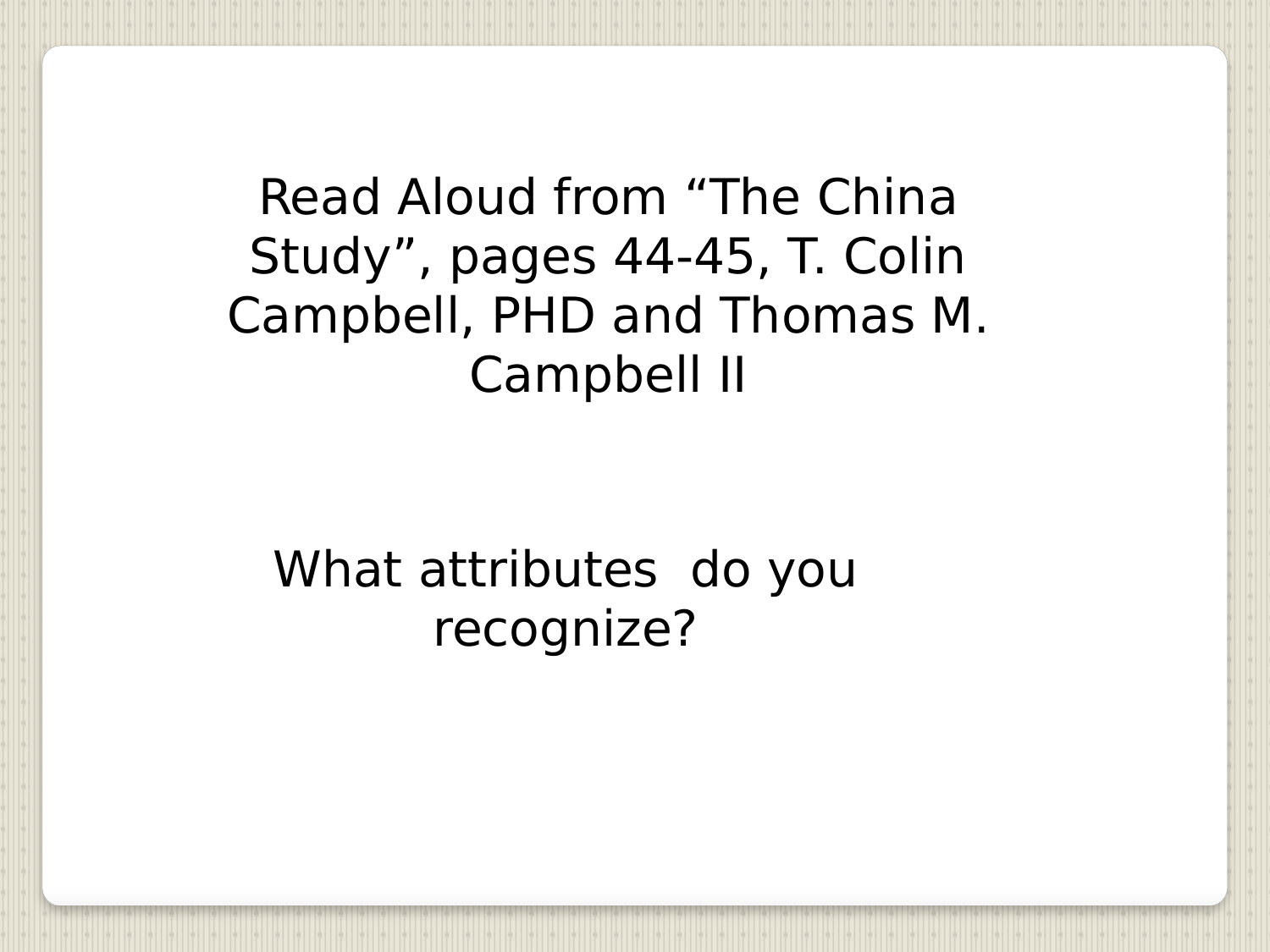

Read Aloud from “The China Study”, pages 44-45, T. Colin Campbell, PHD and Thomas M. Campbell II
What attributes  do you recognize?